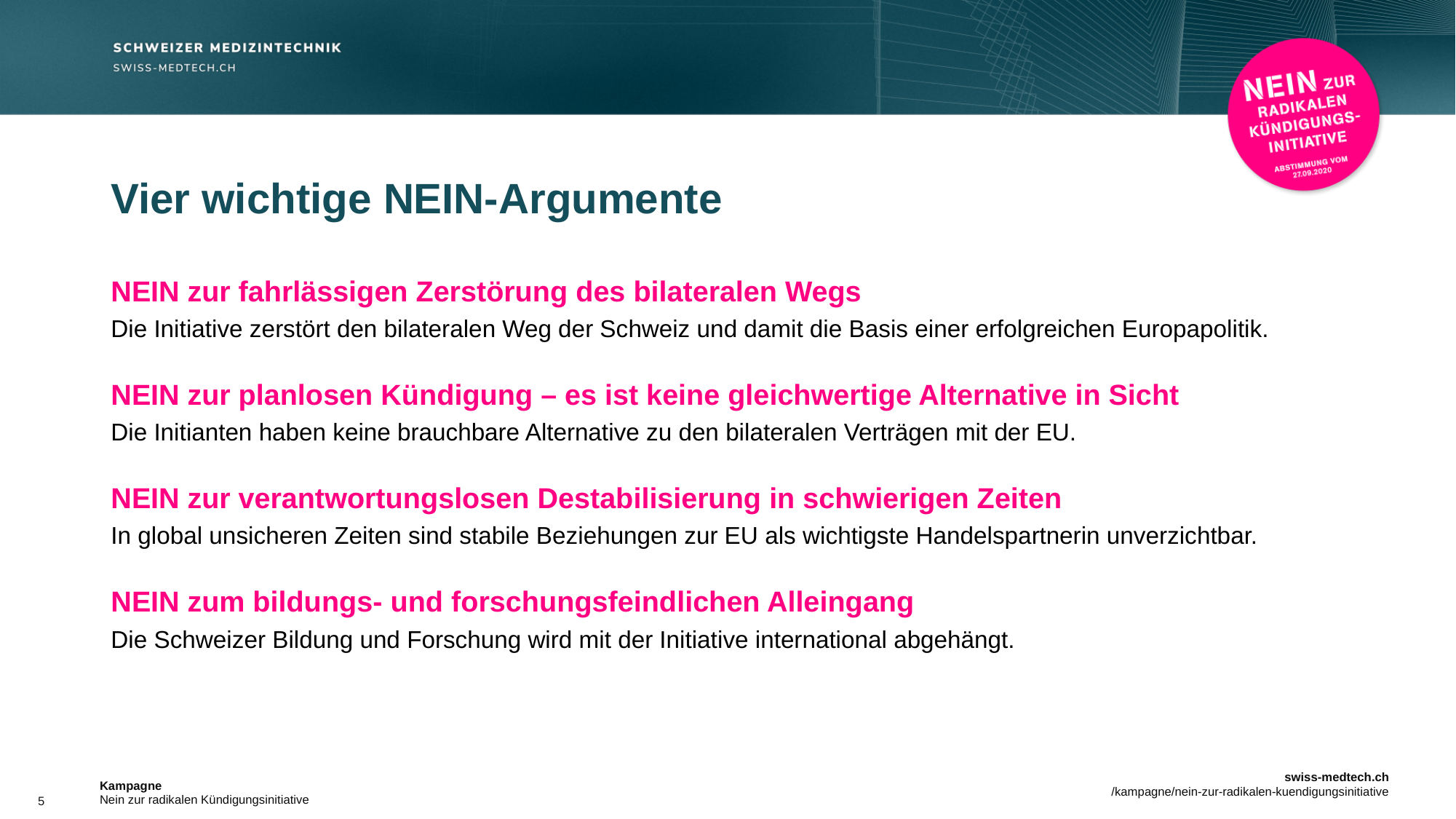

# Vier wichtige NEIN-Argumente
NEIN zur fahrlässigen Zerstörung des bilateralen Wegs
Die Initiative zerstört den bilateralen Weg der Schweiz und damit die Basis einer erfolgreichen Europapolitik.
NEIN zur planlosen Kündigung – es ist keine gleichwertige Alternative in Sicht
Die Initianten haben keine brauchbare Alternative zu den bilateralen Verträgen mit der EU.
NEIN zur verantwortungslosen Destabilisierung in schwierigen Zeiten
In global unsicheren Zeiten sind stabile Beziehungen zur EU als wichtigste Handelspartnerin unverzichtbar.
NEIN zum bildungs- und forschungsfeindlichen Alleingang
Die Schweizer Bildung und Forschung wird mit der Initiative international abgehängt.
5